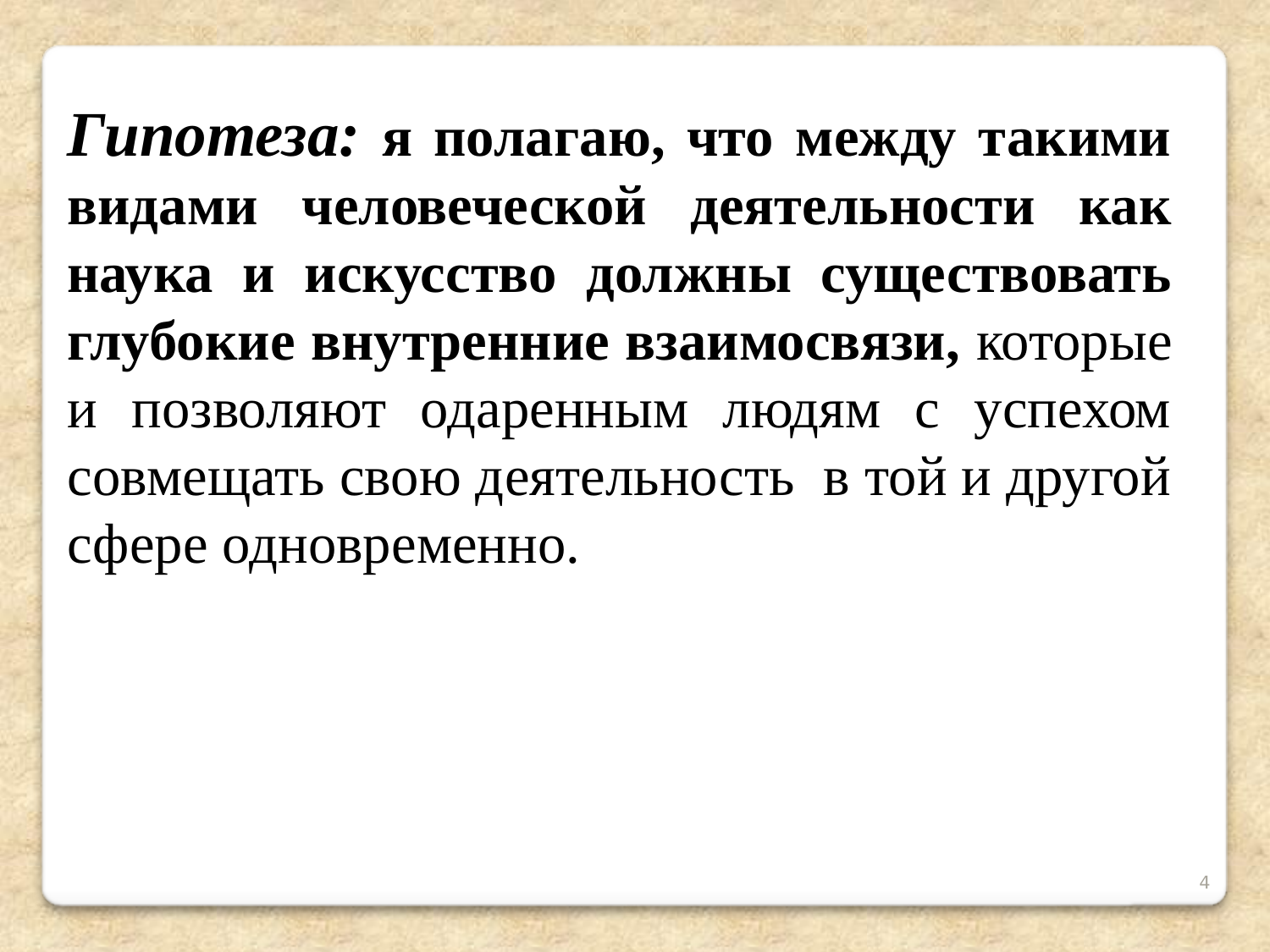

Гипотеза: я полагаю, что между такими видами человеческой деятельности как наука и искусство должны существовать глубокие внутренние взаимосвязи, которые и позволяют одаренным людям с успехом совмещать свою деятельность  в той и другой сфере одновременно.

4